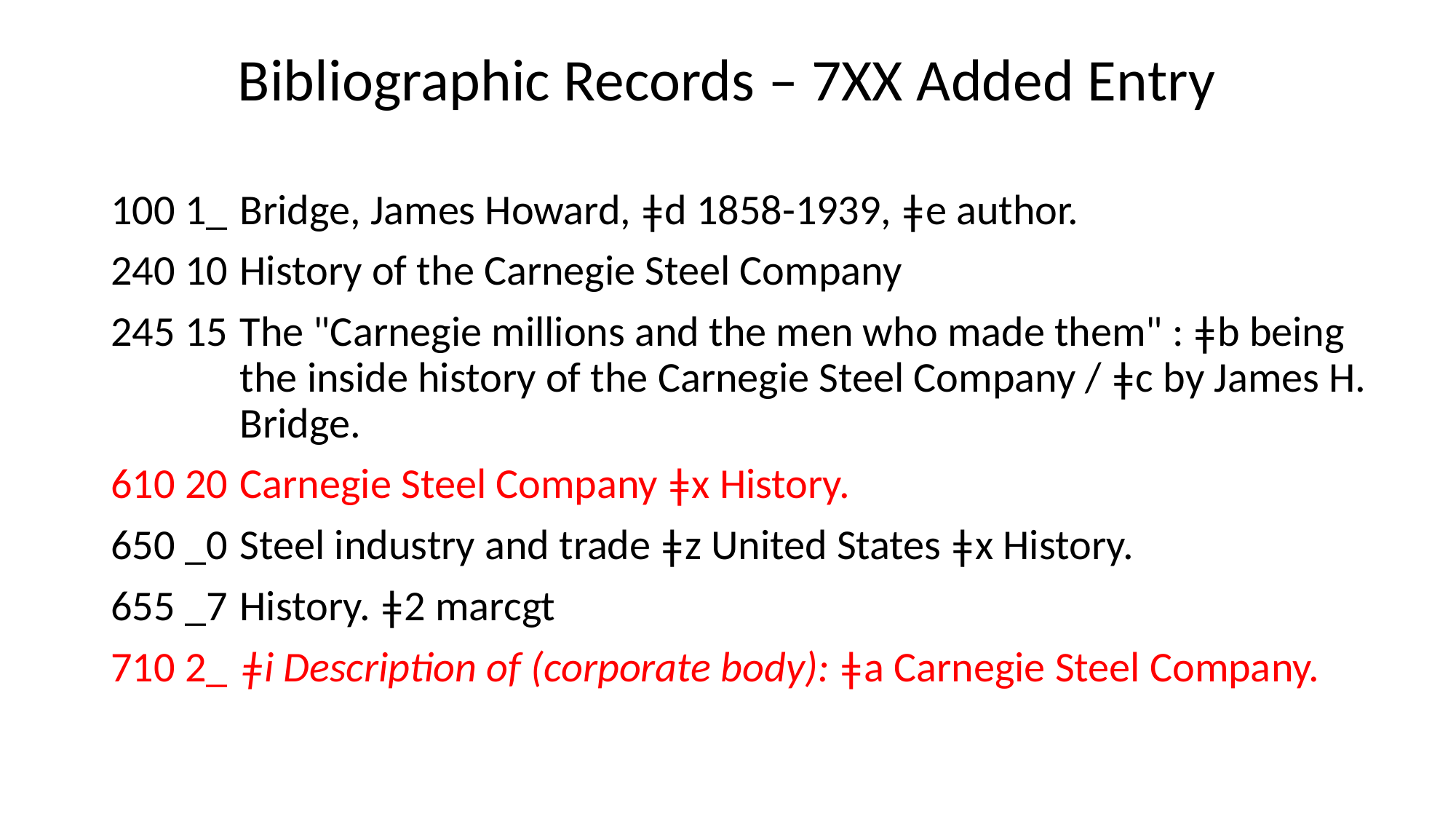

# Bibliographic Records – 7XX Added Entry
100 1_	Bridge, James Howard, ǂd 1858-1939, ǂe author.
240 10	History of the Carnegie Steel Company
245 15	The "Carnegie millions and the men who made them" : ǂb being the inside history of the Carnegie Steel Company / ǂc by James H. Bridge.
610 20	Carnegie Steel Company ǂx History.
650 _0	Steel industry and trade ǂz United States ǂx History.
655 _7	History. ǂ2 marcgt
710 2_	ǂi Description of (corporate body): ǂa Carnegie Steel Company.